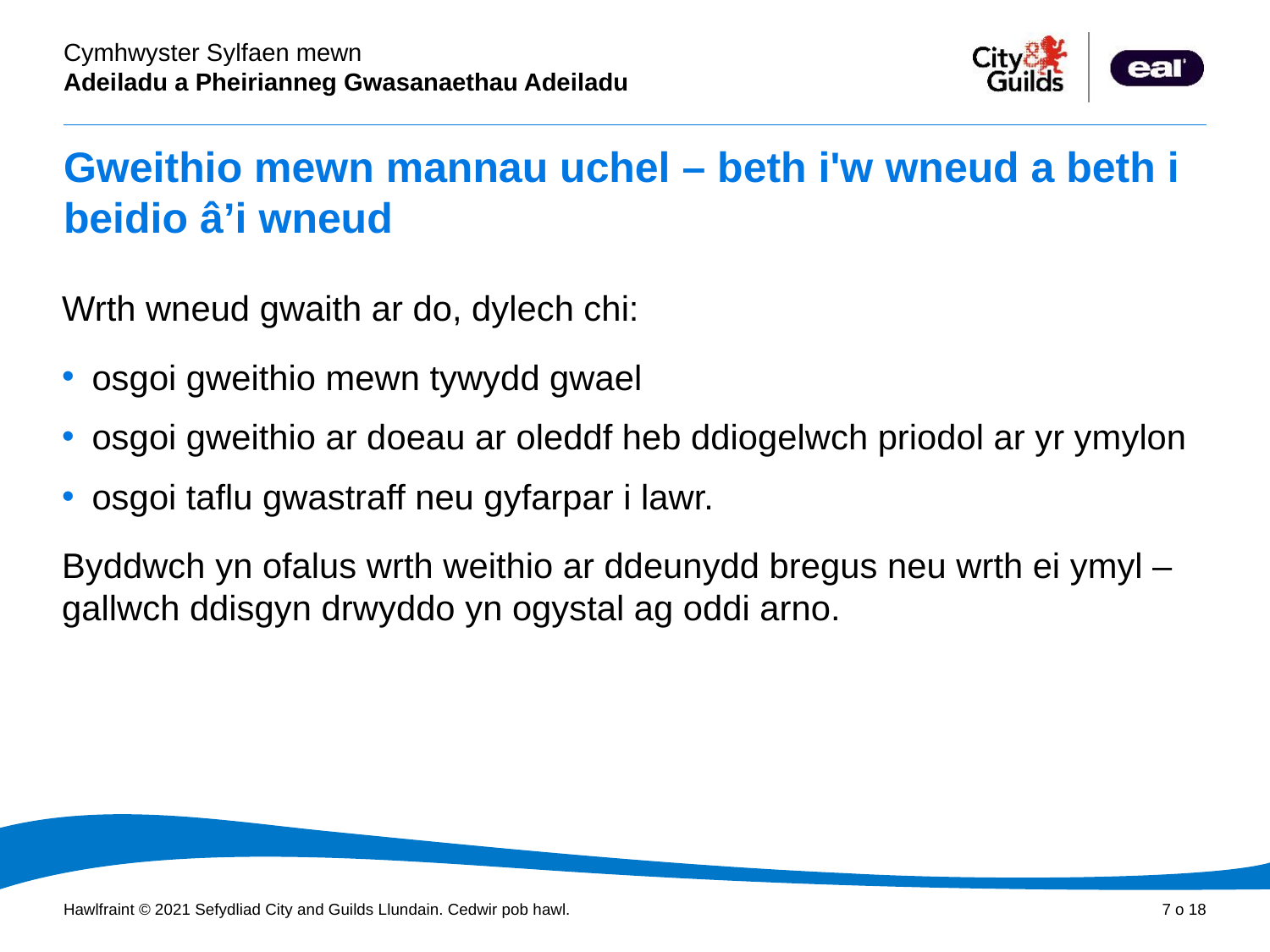

# Gweithio mewn mannau uchel – beth i'w wneud a beth i beidio â’i wneud
Wrth wneud gwaith ar do, dylech chi:
osgoi gweithio mewn tywydd gwael
osgoi gweithio ar doeau ar oleddf heb ddiogelwch priodol ar yr ymylon
osgoi taflu gwastraff neu gyfarpar i lawr.
Byddwch yn ofalus wrth weithio ar ddeunydd bregus neu wrth ei ymyl – gallwch ddisgyn drwyddo yn ogystal ag oddi arno.